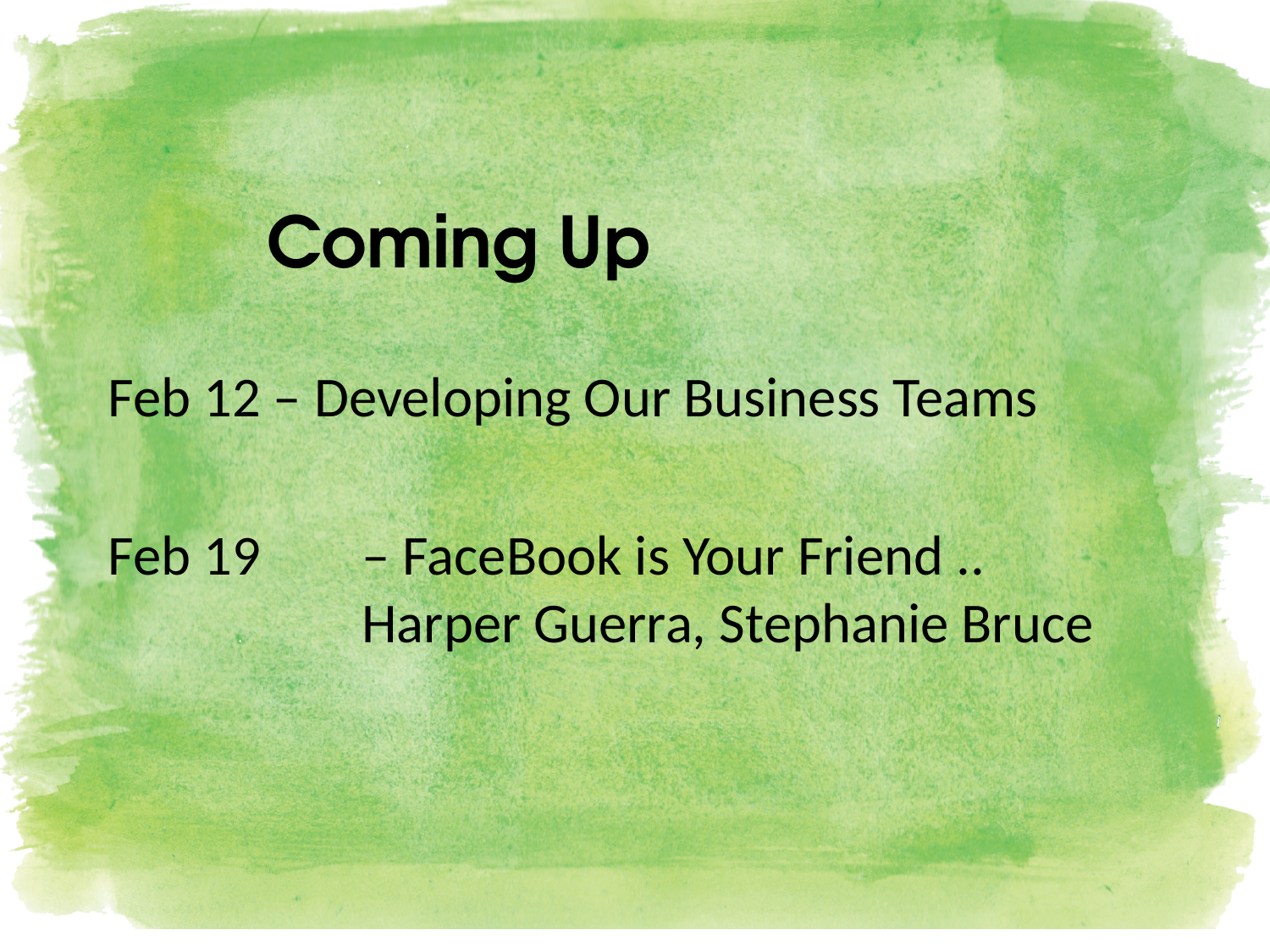

# Coming Up
Feb 12 – Developing Our Business Teams

Feb 19	– FaceBook is Your Friend ..  			Harper Guerra, Stephanie Bruce